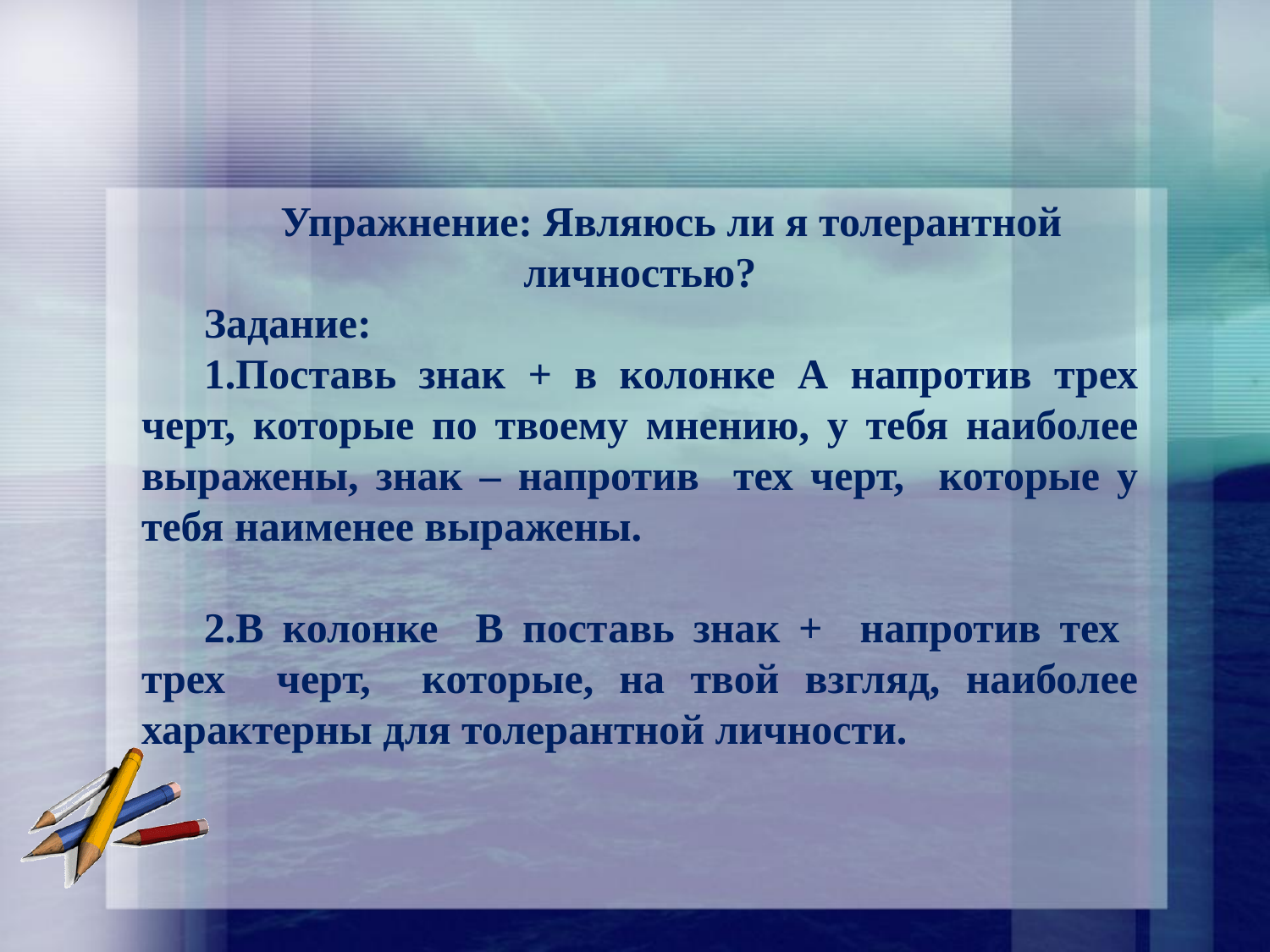

Упражнение: Являюсь ли я толерантной личностью?
Задание:
1.Поставь знак + в колонке А напротив трех черт, которые по твоему мнению, у тебя наиболее выражены, знак – напротив  тех черт,  которые у тебя наименее выражены.

2.В колонке  В поставь знак +  напротив тех  трех  черт,  которые, на твой взгляд, наиболее характерны для толерантной личности.